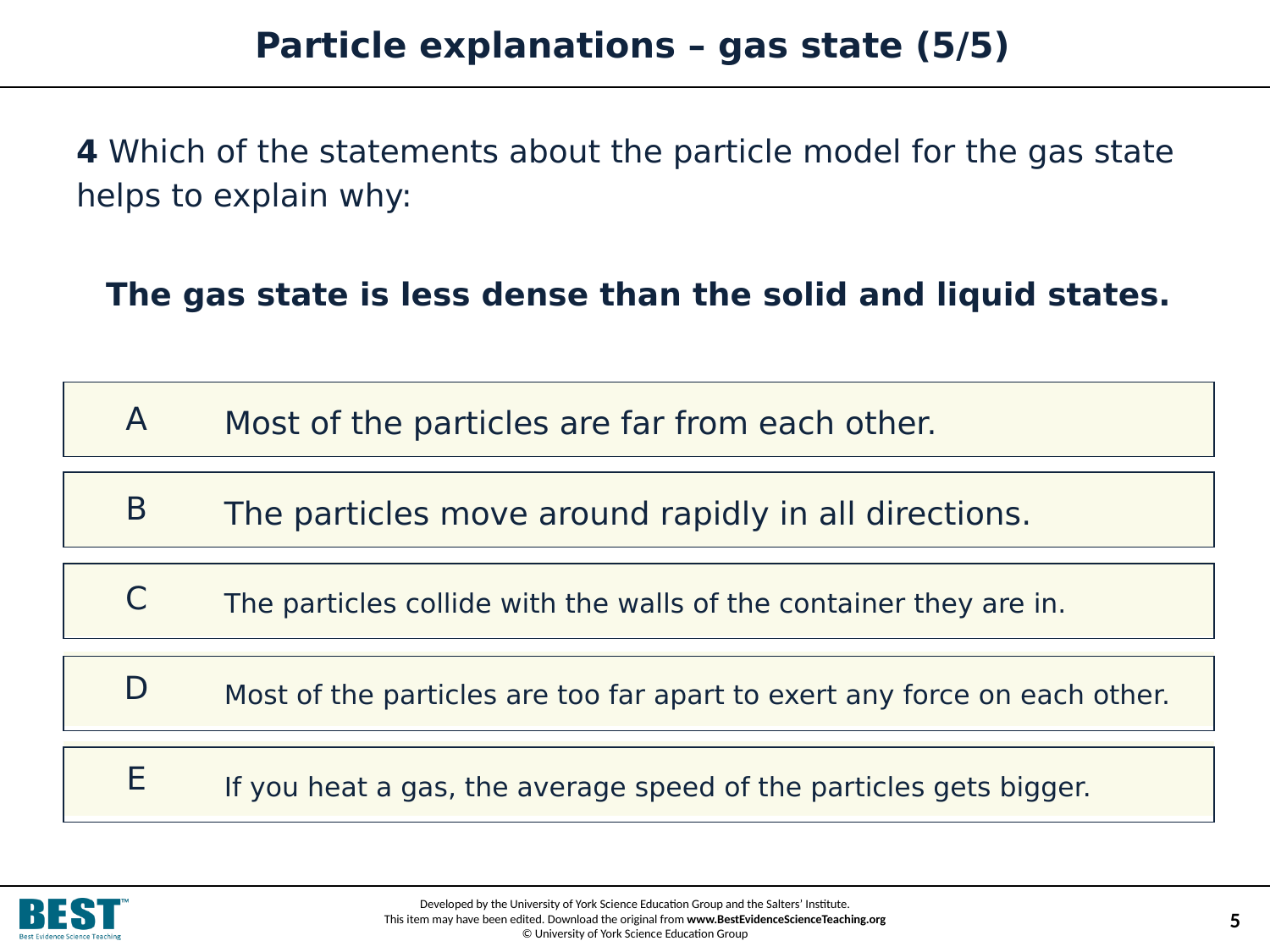

# Particle explanations – gas state (5/5)
4 Which of the statements about the particle model for the gas state helps to explain why:

The gas state is less dense than the solid and liquid states.
Most of the particles are far from each other.
The particles move around rapidly in all directions.
The particles collide with the walls of the container they are in.
Most of the particles are too far apart to exert any force on each other.
If you heat a gas, the average speed of the particles gets bigger.
5